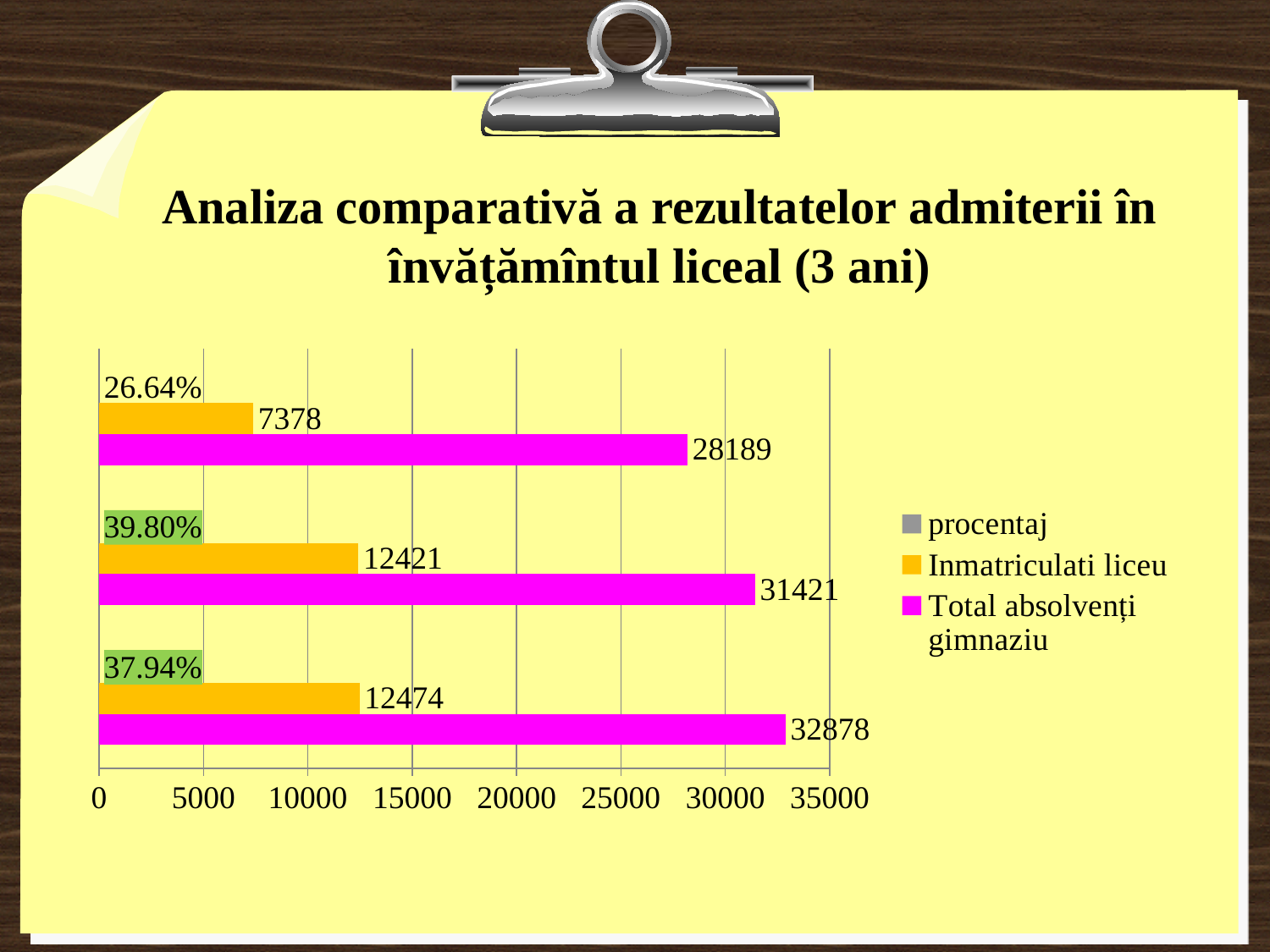

Analiza comparativă a rezultatelor admiterii în învățămîntul liceal (3 ani)

### Chart

| Category | Total absolvenți gimnaziu | Inmatriculati liceu | procentaj |
|---|---|---|---|
| 2014-2015 | 32878.0 | 12474.0 | 0.37940000000000007 |
| 2015-2016 | 31421.0 | 12421.0 | 0.3980000000000001 |
| 2016-2017 | 28189.0 | 7378.0 | 0.2664000000000001 |